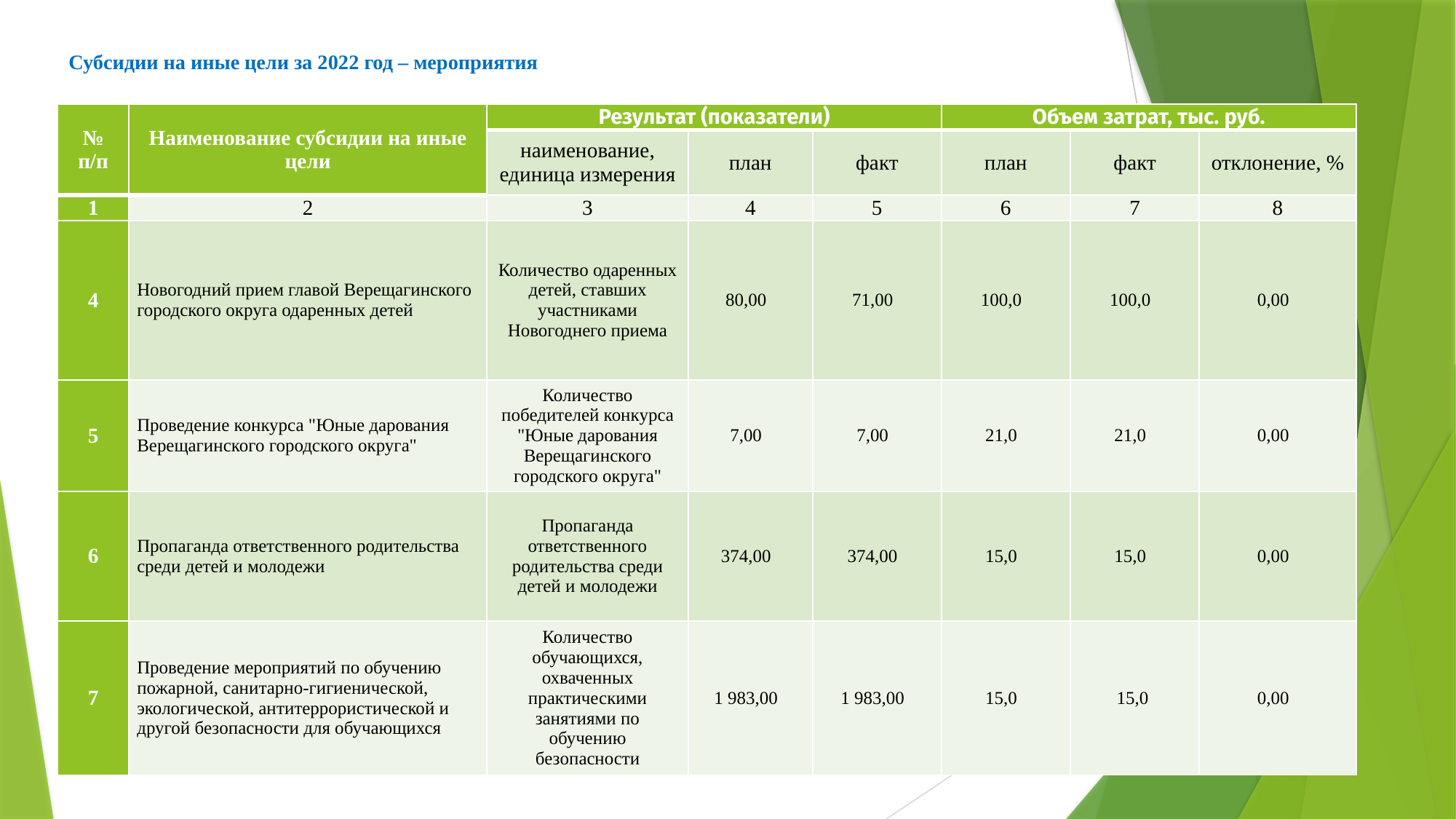

# Субсидии на иные цели за 2022 год – мероприятия
| № п/п | Наименование субсидии на иные цели | Результат (показатели) |  |  | Объем затрат, тыс. руб. |  |  |
| --- | --- | --- | --- | --- | --- | --- | --- |
|  |  | наименование, единица измерения | план | факт | план | факт | отклонение, % |
| 1 | 2 | 3 | 4 | 5 | 6 | 7 | 8 |
| 4 | Новогодний прием главой Верещагинского городского округа одаренных детей | Количество одаренных детей, ставших участниками Новогоднего приема | 80,00 | 71,00 | 100,0 | 100,0 | 0,00 |
| 5 | Проведение конкурса "Юные дарования Верещагинского городского округа" | Количество победителей конкурса "Юные дарования Верещагинского городского округа" | 7,00 | 7,00 | 21,0 | 21,0 | 0,00 |
| 6 | Пропаганда ответственного родительства среди детей и молодежи | Пропаганда ответственного родительства среди детей и молодежи | 374,00 | 374,00 | 15,0 | 15,0 | 0,00 |
| 7 | Проведение мероприятий по обучению пожарной, санитарно-гигиенической, экологической, антитеррористической и другой безопасности для обучающихся | Количество обучающихся, охваченных практическими занятиями по обучению безопасности | 1 983,00 | 1 983,00 | 15,0 | 15,0 | 0,00 |